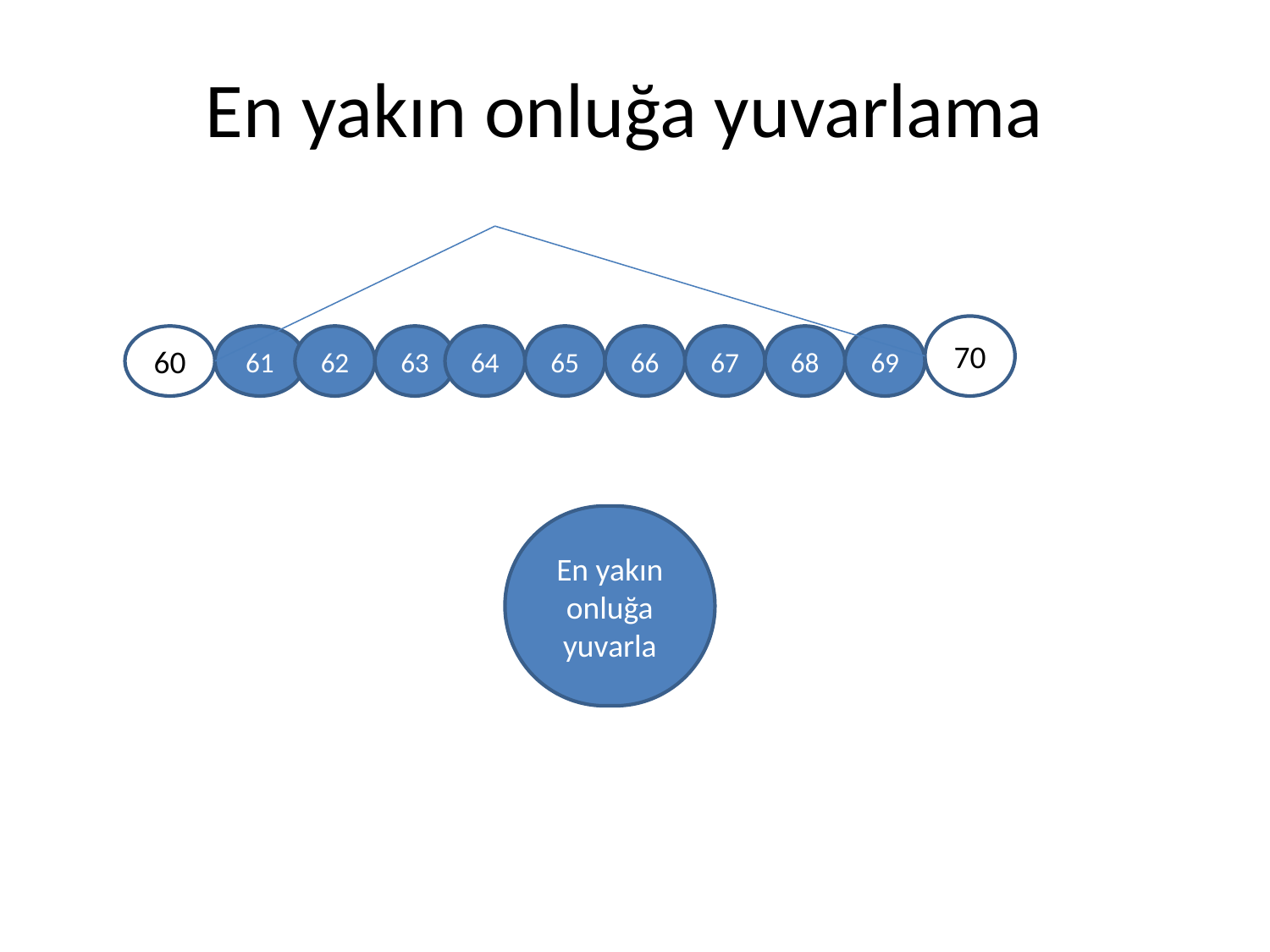

# En yakın onluğa yuvarlama
70
60
61
62
63
64
65
66
67
68
69
En yakın onluğa yuvarla